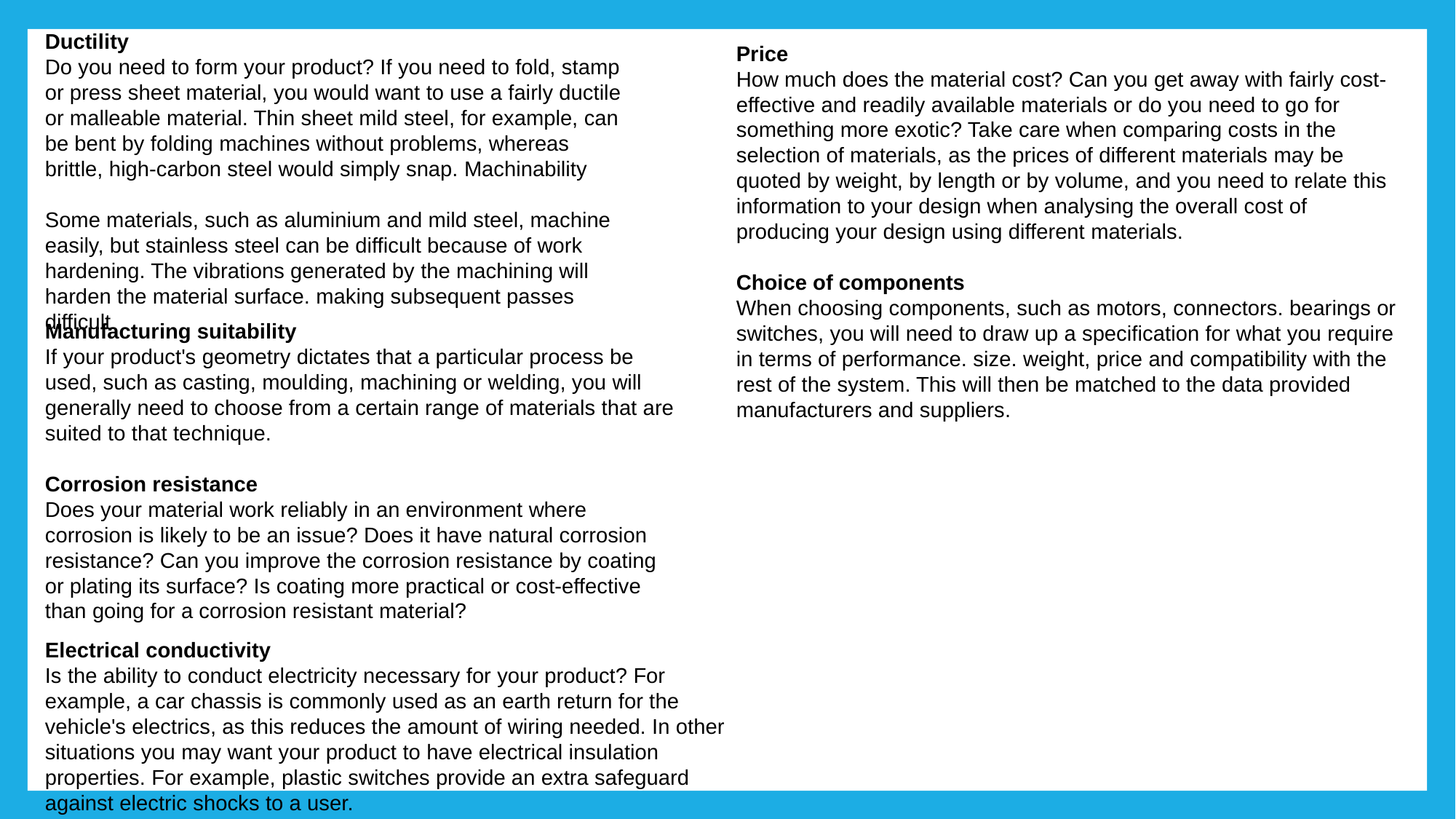

Ductility
Do you need to form your product? If you need to fold, stamp or press sheet material, you would want to use a fairly ductile or malleable material. Thin sheet mild steel, for example, can be bent by folding machines without problems, whereas brittle, high-carbon steel would simply snap. Machinability

Some materials, such as aluminium and mild steel, machine easily, but stainless steel can be difficult because of work hardening. The vibrations generated by the machining will harden the material surface. making subsequent passes difficult
Price
How much does the material cost? Can you get away with fairly cost-effective and readily available materials or do you need to go for something more exotic? Take care when comparing costs in the selection of materials, as the prices of different materials may be quoted by weight, by length or by volume, and you need to relate this information to your design when analysing the overall cost of producing your design using different materials.

Choice of components
When choosing components, such as motors, connectors. bearings or switches, you will need to draw up a specification for what you require in terms of performance. size. weight, price and compatibility with the rest of the system. This will then be matched to the data provided manufacturers and suppliers.
Manufacturing suitability
If your product's geometry dictates that a particular process be used, such as casting, moulding, machining or welding, you will generally need to choose from a certain range of materials that are suited to that technique.

Corrosion resistance
Does your material work reliably in an environment where corrosion is likely to be an issue? Does it have natural corrosion resistance? Can you improve the corrosion resistance by coating or plating its surface? Is coating more practical or cost-effective than going for a corrosion resistant material?
Electrical conductivity
Is the ability to conduct electricity necessary for your product? For example, a car chassis is commonly used as an earth return for the vehicle's electrics, as this reduces the amount of wiring needed. In other situations you may want your product to have electrical insulation properties. For example, plastic switches provide an extra safeguard against electric shocks to a user.